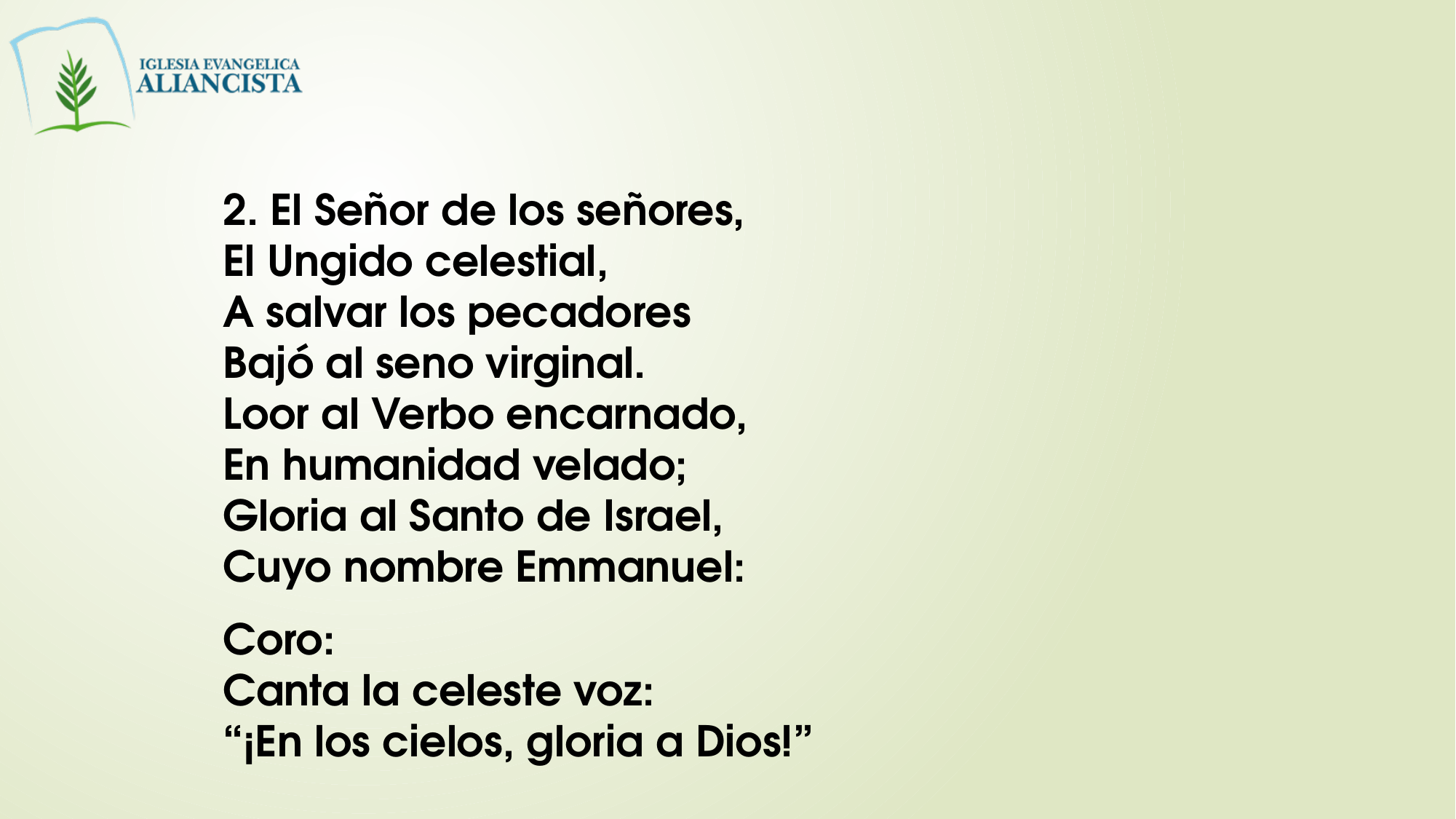

2. El Señor de los señores,
El Ungido celestial,
A salvar los pecadores
Bajó al seno virginal.
Loor al Verbo encarnado,
En humanidad velado;
Gloria al Santo de Israel,
Cuyo nombre Emmanuel:

Coro:
Canta la celeste voz:
“¡En los cielos, gloria a Dios!”